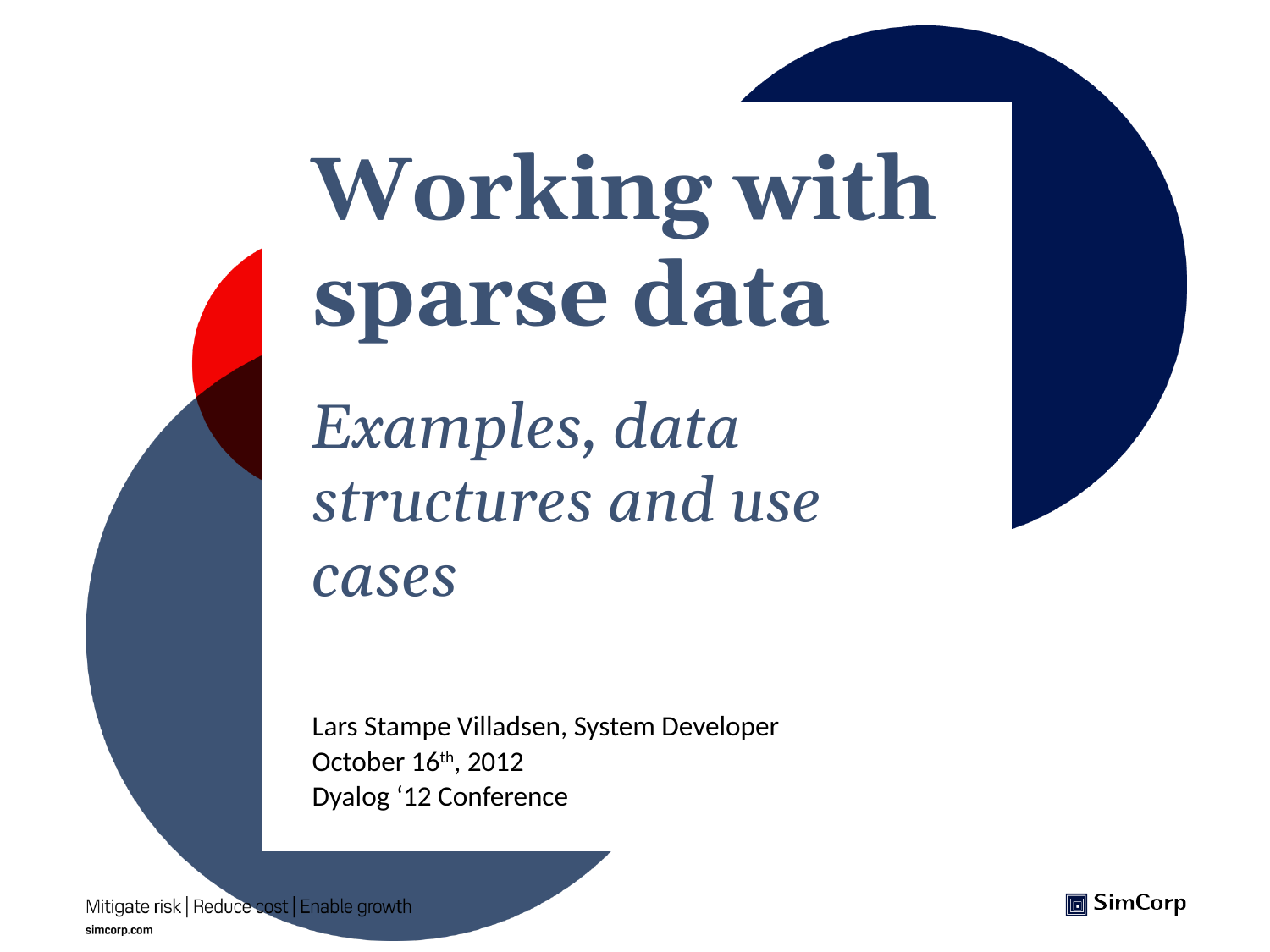

# Working with sparse data
Examples, data structures and use cases
Lars Stampe Villadsen, System Developer
October 16th, 2012
Dyalog ‘12 Conference